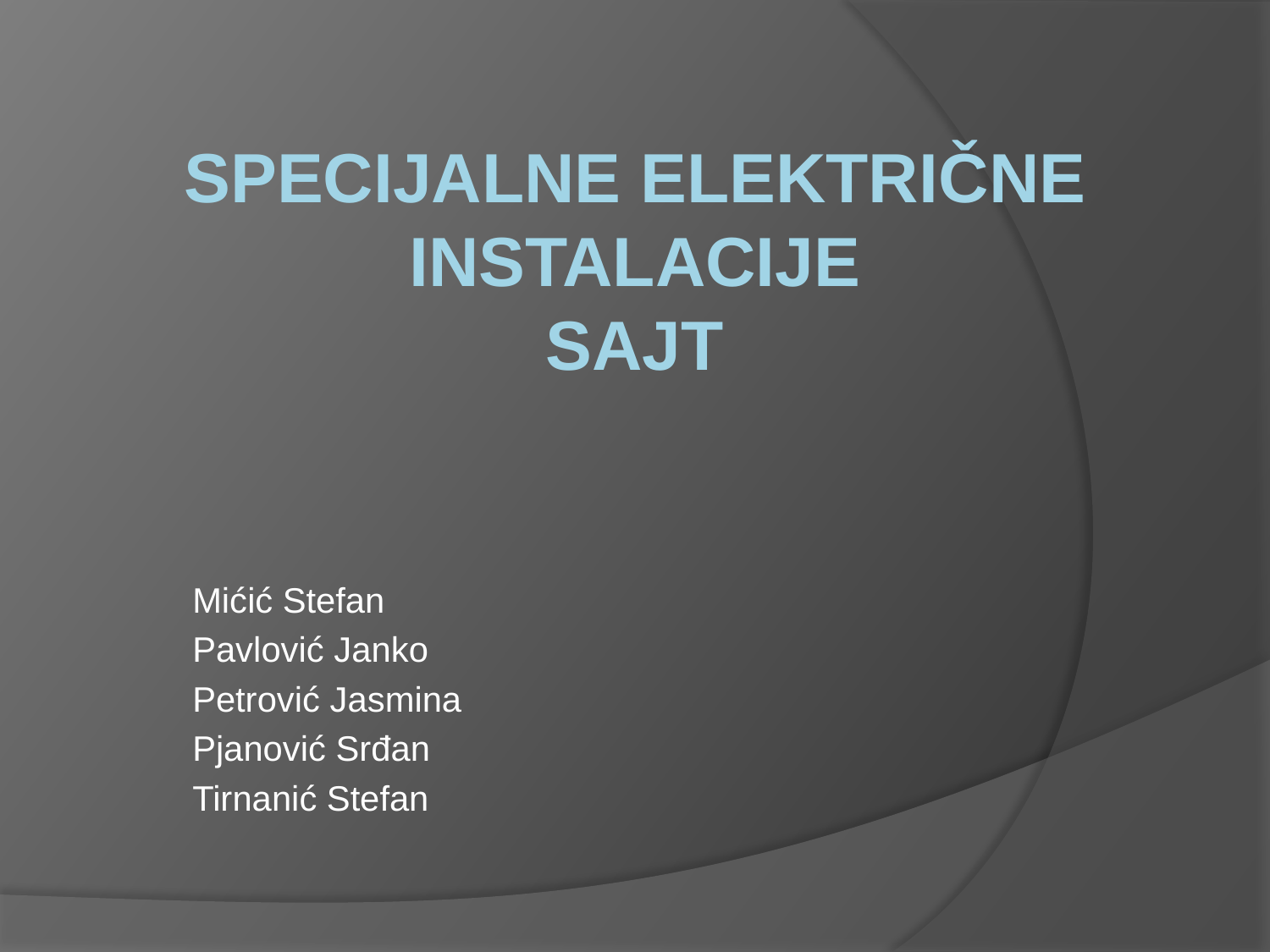

# Specijalne električne instalacije SAJT
Mićić Stefan
Pavlović Janko
Petrović Jasmina
Pjanović Srđan
Tirnanić Stefan